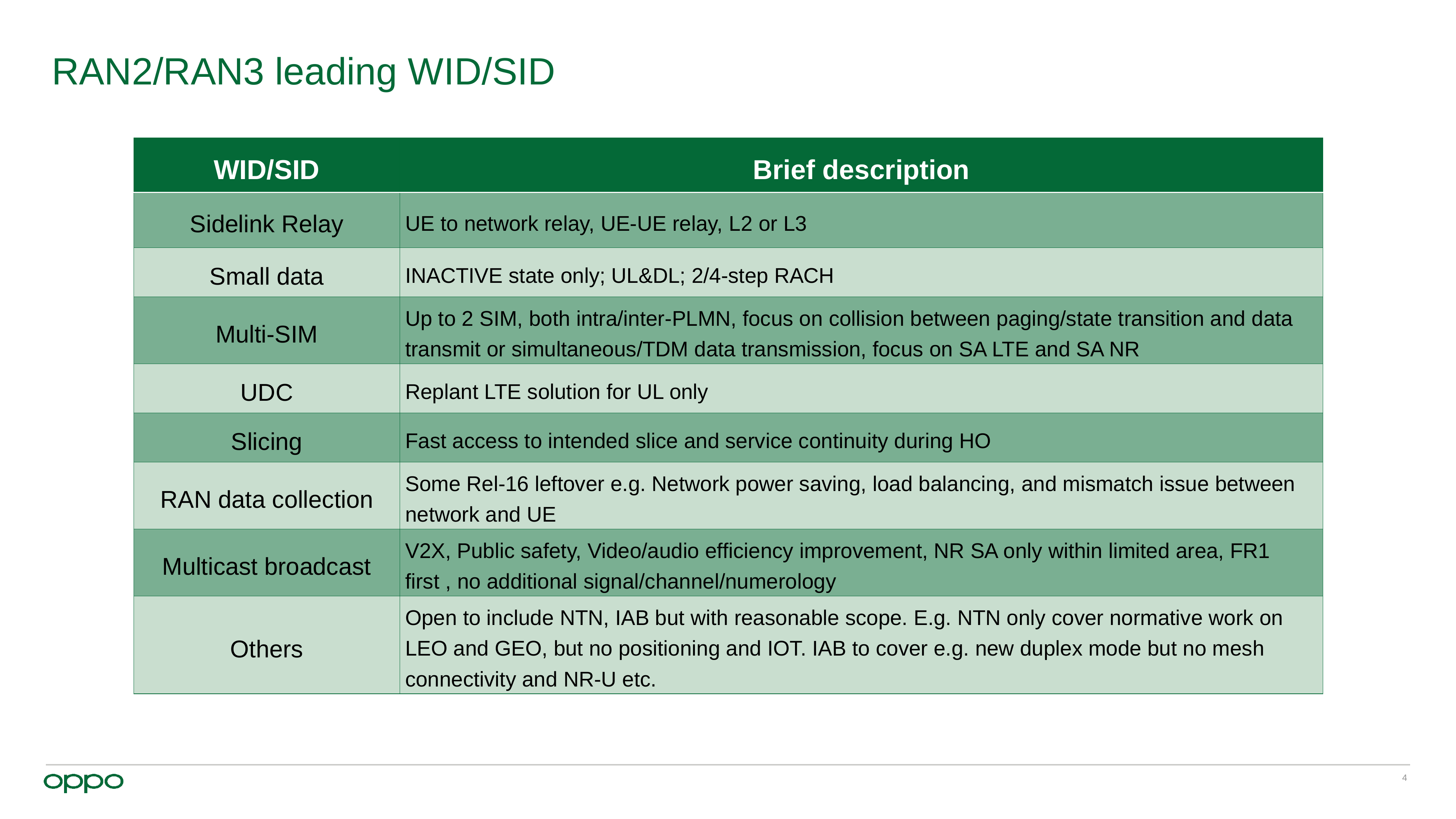

# RAN2/RAN3 leading WID/SID
| WID/SID | Brief description |
| --- | --- |
| Sidelink Relay | UE to network relay, UE-UE relay, L2 or L3 |
| Small data | INACTIVE state only; UL&DL; 2/4-step RACH |
| Multi-SIM | Up to 2 SIM, both intra/inter-PLMN, focus on collision between paging/state transition and data transmit or simultaneous/TDM data transmission, focus on SA LTE and SA NR |
| UDC | Replant LTE solution for UL only |
| Slicing | Fast access to intended slice and service continuity during HO |
| RAN data collection | Some Rel-16 leftover e.g. Network power saving, load balancing, and mismatch issue between network and UE |
| Multicast broadcast | V2X, Public safety, Video/audio efficiency improvement, NR SA only within limited area, FR1 first , no additional signal/channel/numerology |
| Others | Open to include NTN, IAB but with reasonable scope. E.g. NTN only cover normative work on LEO and GEO, but no positioning and IOT. IAB to cover e.g. new duplex mode but no mesh connectivity and NR-U etc. |